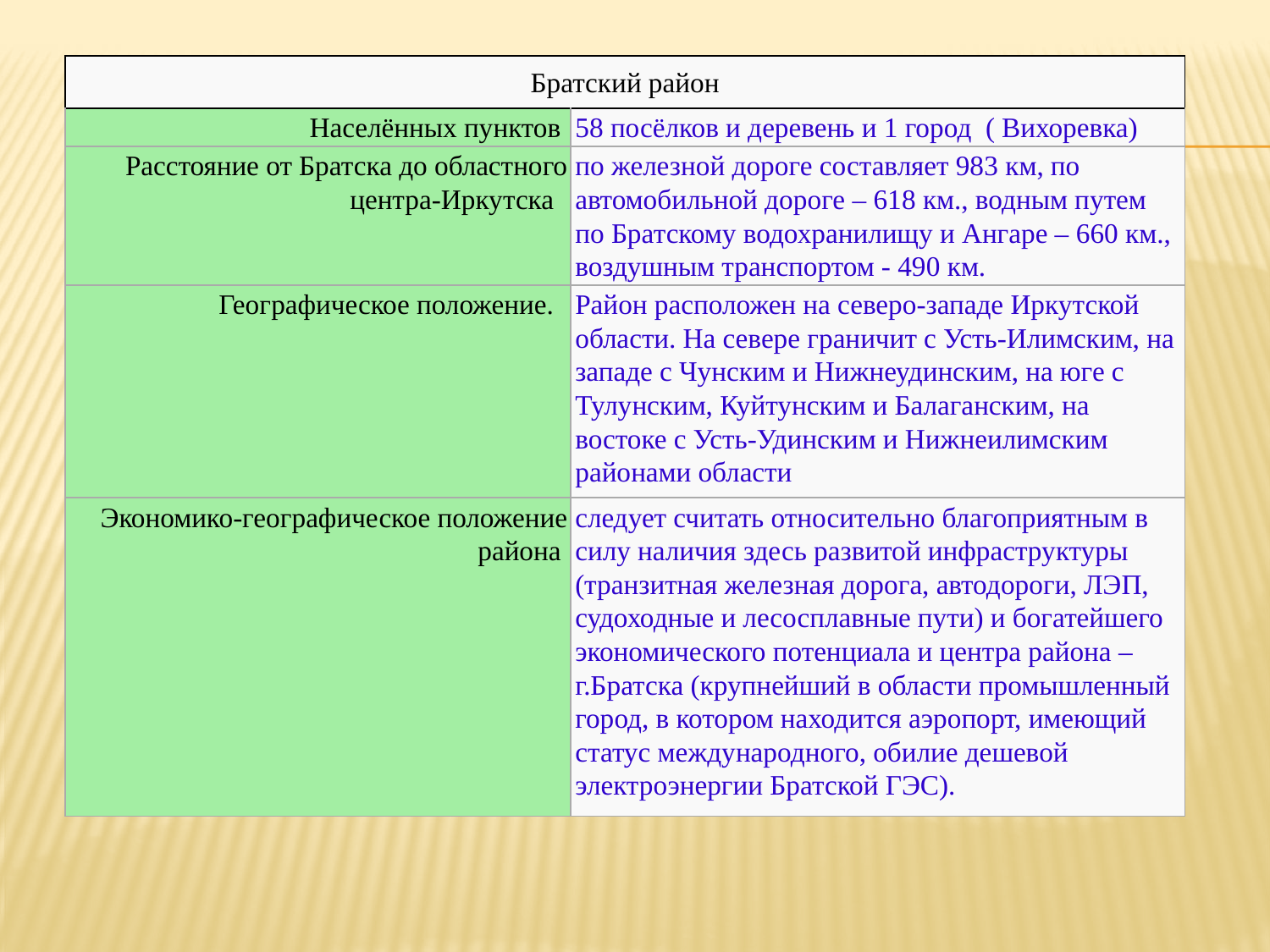

| Братский район |  |
| --- | --- |
| Населённых пунктов | 58 посёлков и деревень и 1 город ( Вихоревка) |
| Расстояние от Братска до областного центра-Иркутска | по железной дороге составляет 983 км, по автомобильной дороге – 618 км., водным путем по Братскому водохранилищу и Ангаре – 660 км., воздушным транспортом - 490 км. |
| Географическое положение. | Район расположен на северо-западе Иркутской области. На севере граничит с Усть-Илимским, на западе с Чунским и Нижнеудинским, на юге с Тулунским, Куйтунским и Балаганским, на востоке с Усть-Удинским и Нижнеилимским районами области |
| Экономико-географическое положение района | следует считать относительно благоприятным в силу наличия здесь развитой инфраструктуры (транзитная железная дорога, автодороги, ЛЭП, судоходные и лесосплавные пути) и богатейшего экономического потенциала и центра района – г.Братска (крупнейший в области промышленный город, в котором находится аэропорт, имеющий статус международного, обилие дешевой электроэнергии Братской ГЭС). |